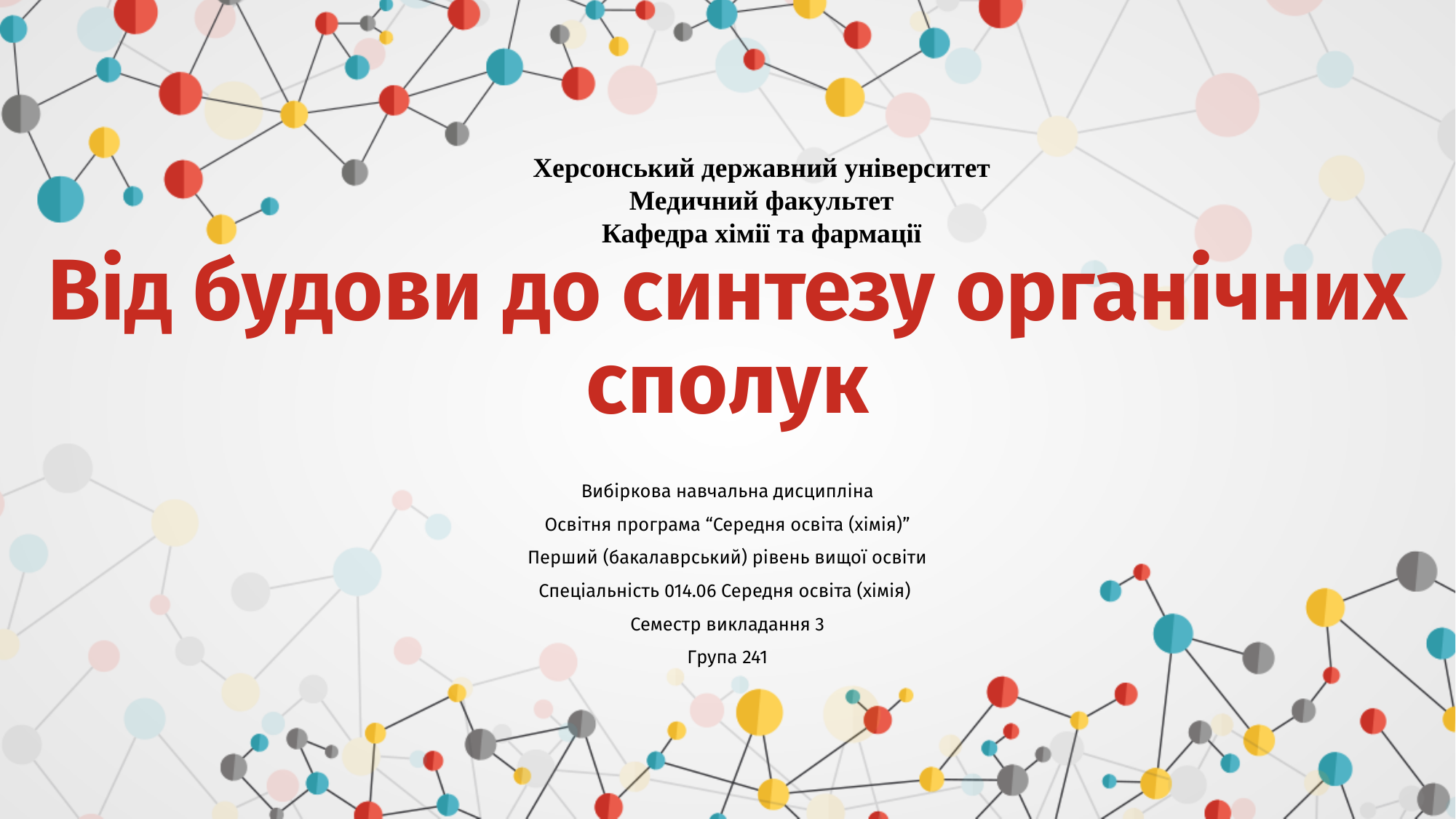

Херсонський державний університет
Медичний факультет
Кафедра хімії та фармації
# Від будови до синтезу органічних сполук
Вибіркова навчальна дисципліна
Освітня програма “Середня освіта (хімія)”
Перший (бакалаврський) рівень вищої освіти
Спеціальність 014.06 Середня освіта (хімія)
Семестр викладання 3
Група 241